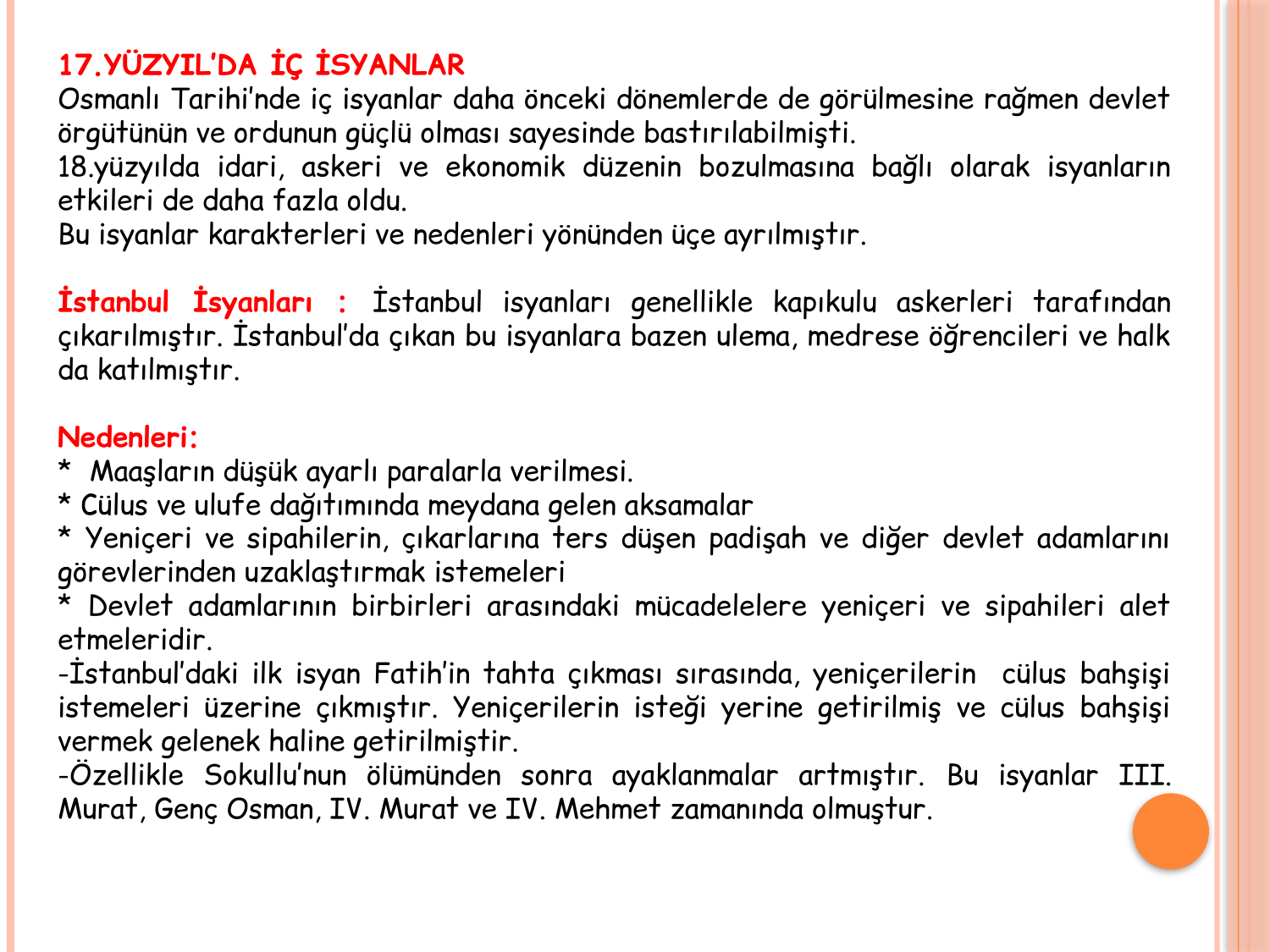

17.YÜZYIL’DA İÇ İSYANLAR
Osmanlı Tarihi’nde iç isyanlar daha önceki dönemlerde de görülmesine rağmen devlet örgütünün ve ordunun güçlü olması sayesinde bastırılabilmişti.
18.yüzyılda idari, askeri ve ekonomik düzenin bozulmasına bağlı olarak isyanların etkileri de daha fazla oldu.
Bu isyanlar karakterleri ve nedenleri yönünden üçe ayrılmıştır.

İstanbul İsyanları : İstanbul isyanları genellikle kapıkulu askerleri tarafından çıkarılmıştır. İstanbul’da çıkan bu isyanlara bazen ulema, medrese öğrencileri ve halk da katılmıştır.

Nedenleri:
*  Maaşların düşük ayarlı paralarla verilmesi.
* Cülus ve ulufe dağıtımında meydana gelen aksamalar
* Yeniçeri ve sipahilerin, çıkarlarına ters düşen padişah ve diğer devlet adamlarını görevlerinden uzaklaştırmak istemeleri
* Devlet adamlarının birbirleri arasındaki mücadelelere yeniçeri ve sipahileri alet etmeleridir.
-İstanbul’daki ilk isyan Fatih’in tahta çıkması sırasında, yeniçerilerin  cülus bahşişi istemeleri üzerine çıkmıştır. Yeniçerilerin isteği yerine getirilmiş ve cülus bahşişi vermek gelenek haline getirilmiştir.
-Özellikle Sokullu’nun ölümünden sonra ayaklanmalar artmıştır. Bu isyanlar III. Murat, Genç Osman, IV. Murat ve IV. Mehmet zamanında olmuştur.